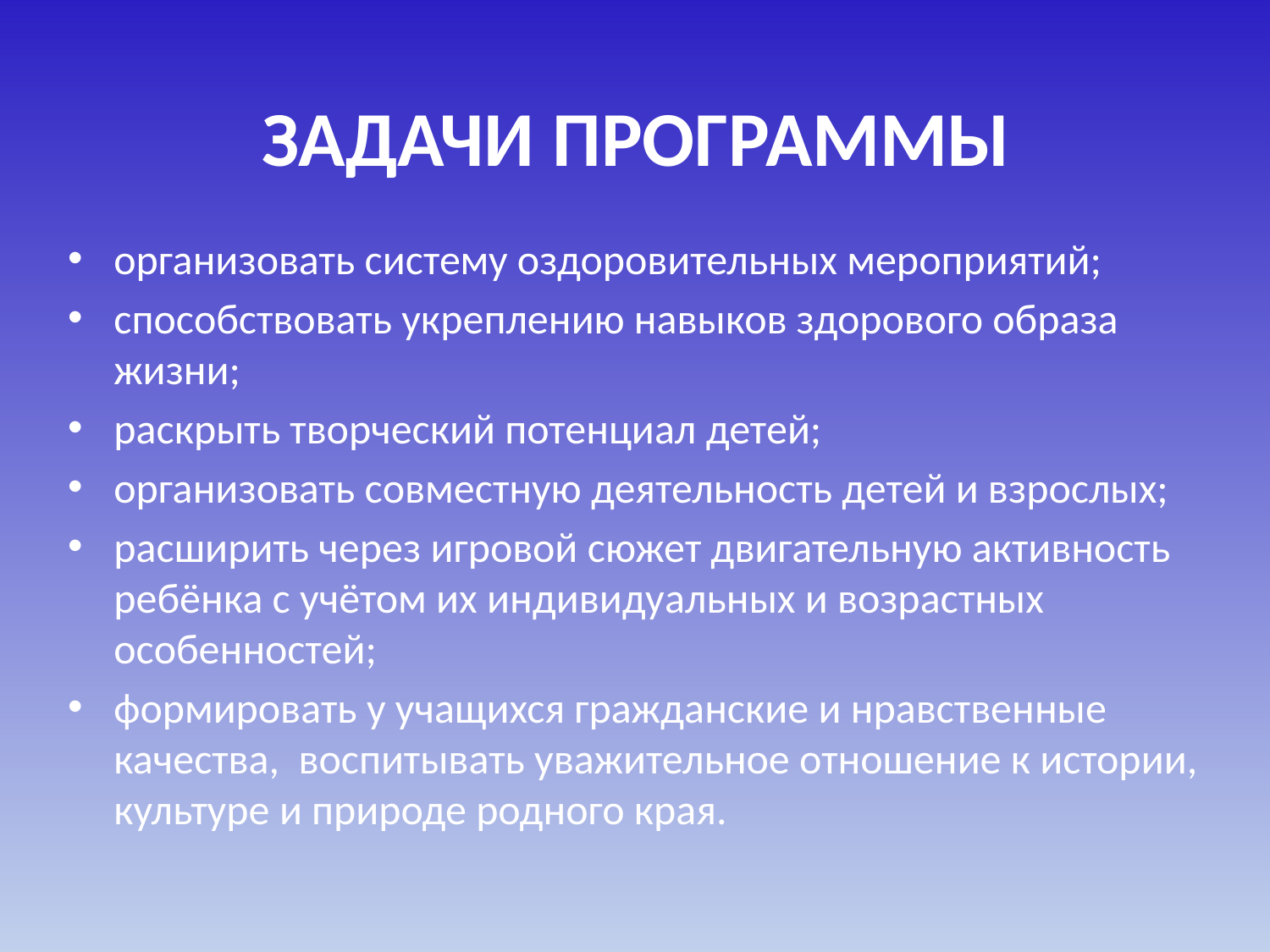

# ЗАДАЧИ ПРОГРАММЫ
организовать систему оздоровительных мероприятий;
способствовать укреплению навыков здорового образа жизни;
раскрыть творческий потенциал детей;
организовать совместную деятельность детей и взрослых;
расширить через игровой сюжет двигательную активность ребёнка с учётом их индивидуальных и возрастных особенностей;
формировать у учащихся гражданские и нравственные качества,  воспитывать уважительное отношение к истории, культуре и природе родного края.